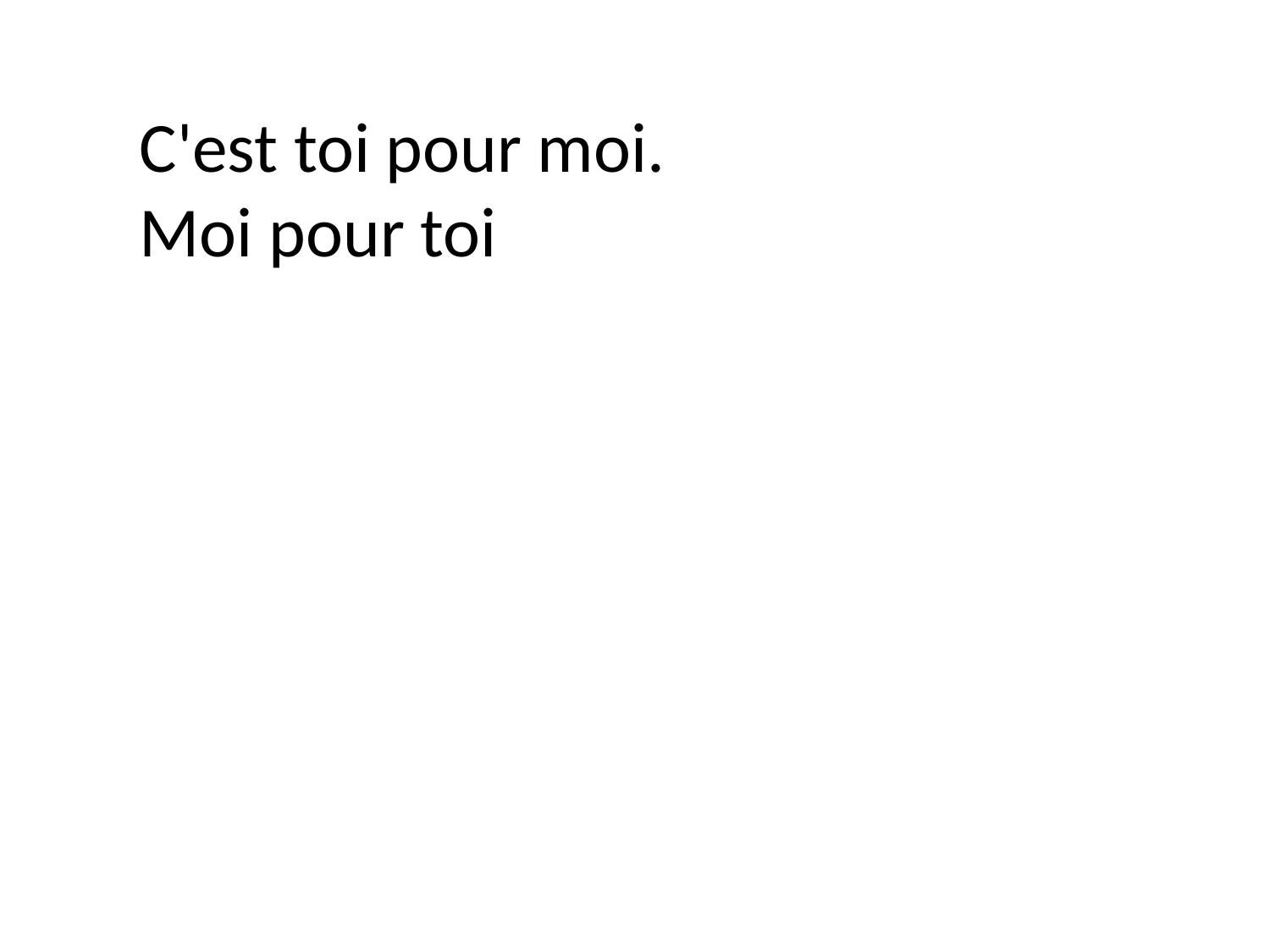

C'est toi pour moi.
Moi pour toi